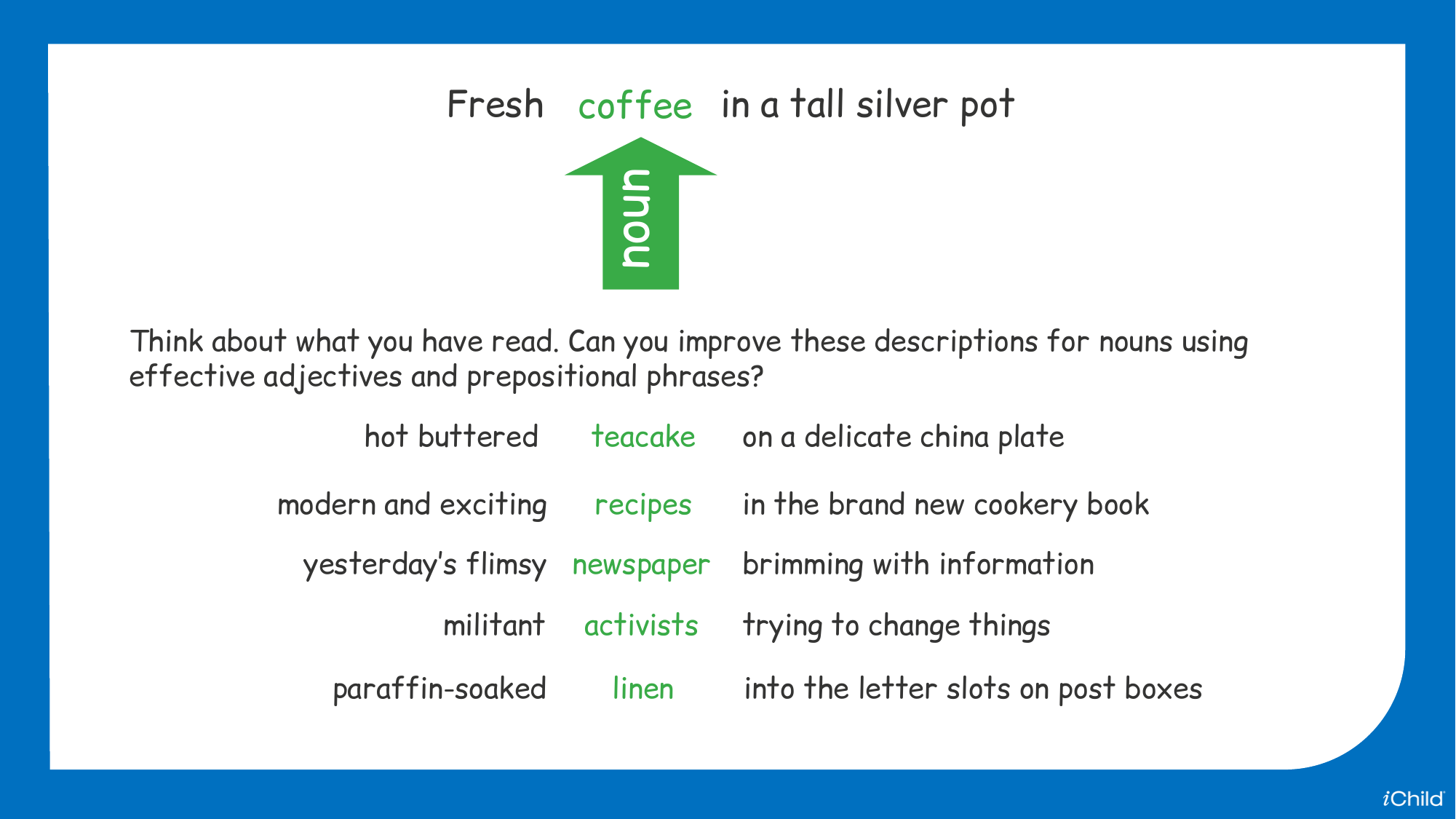

Fresh
in a tall silver pot
coffee

noun

Think about what you have read. Can you improve these descriptions for nouns using effective adjectives and prepositional phrases?
hot buttered
teacake
on a delicate china plate

modern and exciting
recipes
in the brand new cookery book
yesterday’s flimsy
newspaper
brimming with information
militant
activists
trying to change things
paraffin-soaked
linen
into the letter slots on post boxes